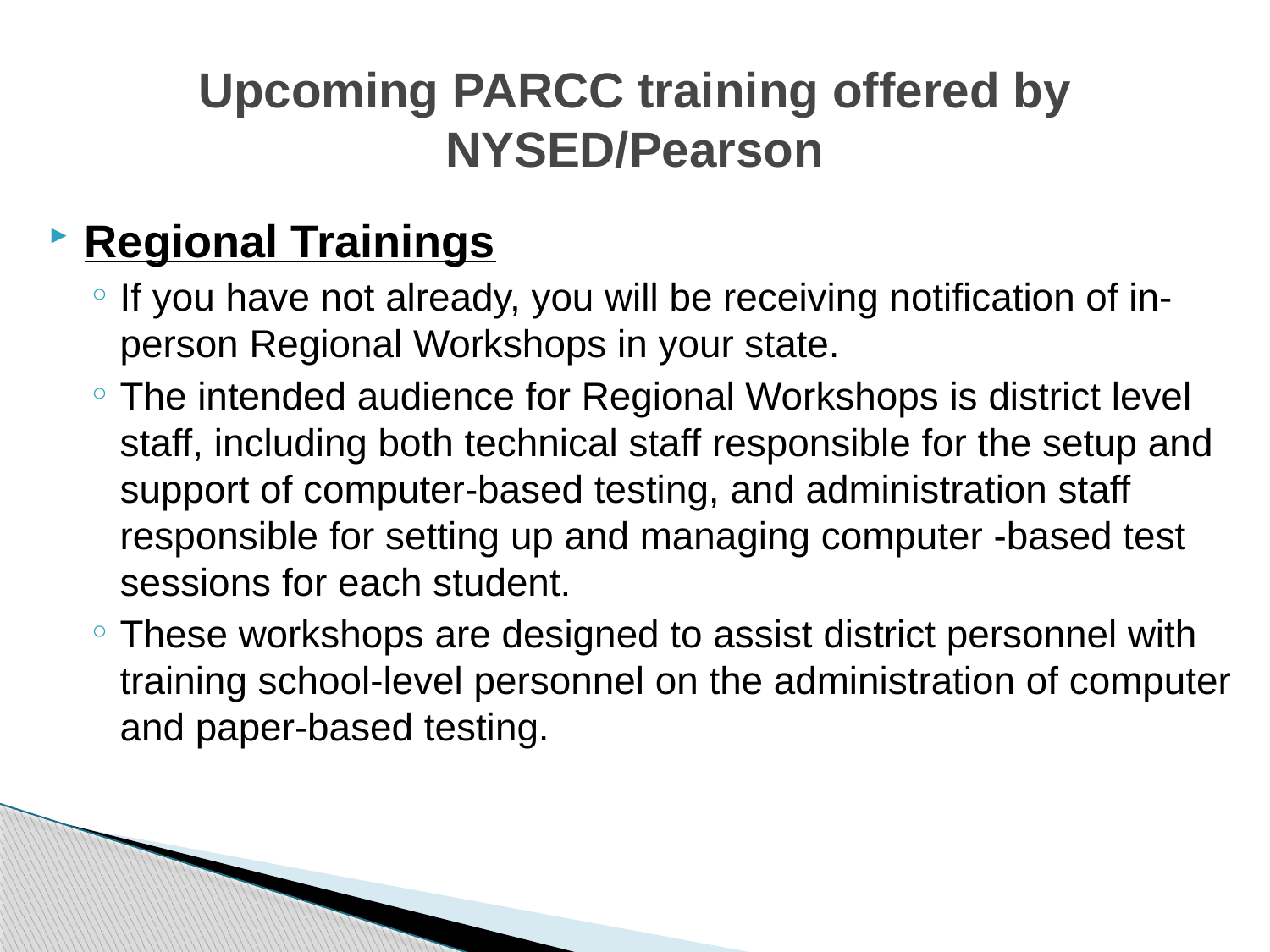

# Upcoming PARCC training offered by NYSED/Pearson
Regional Trainings
If you have not already, you will be receiving notification of in-person Regional Workshops in your state.
The intended audience for Regional Workshops is district level staff, including both technical staff responsible for the setup and support of computer-based testing, and administration staff responsible for setting up and managing computer -based test sessions for each student.
These workshops are designed to assist district personnel with training school-level personnel on the administration of computer and paper-based testing.